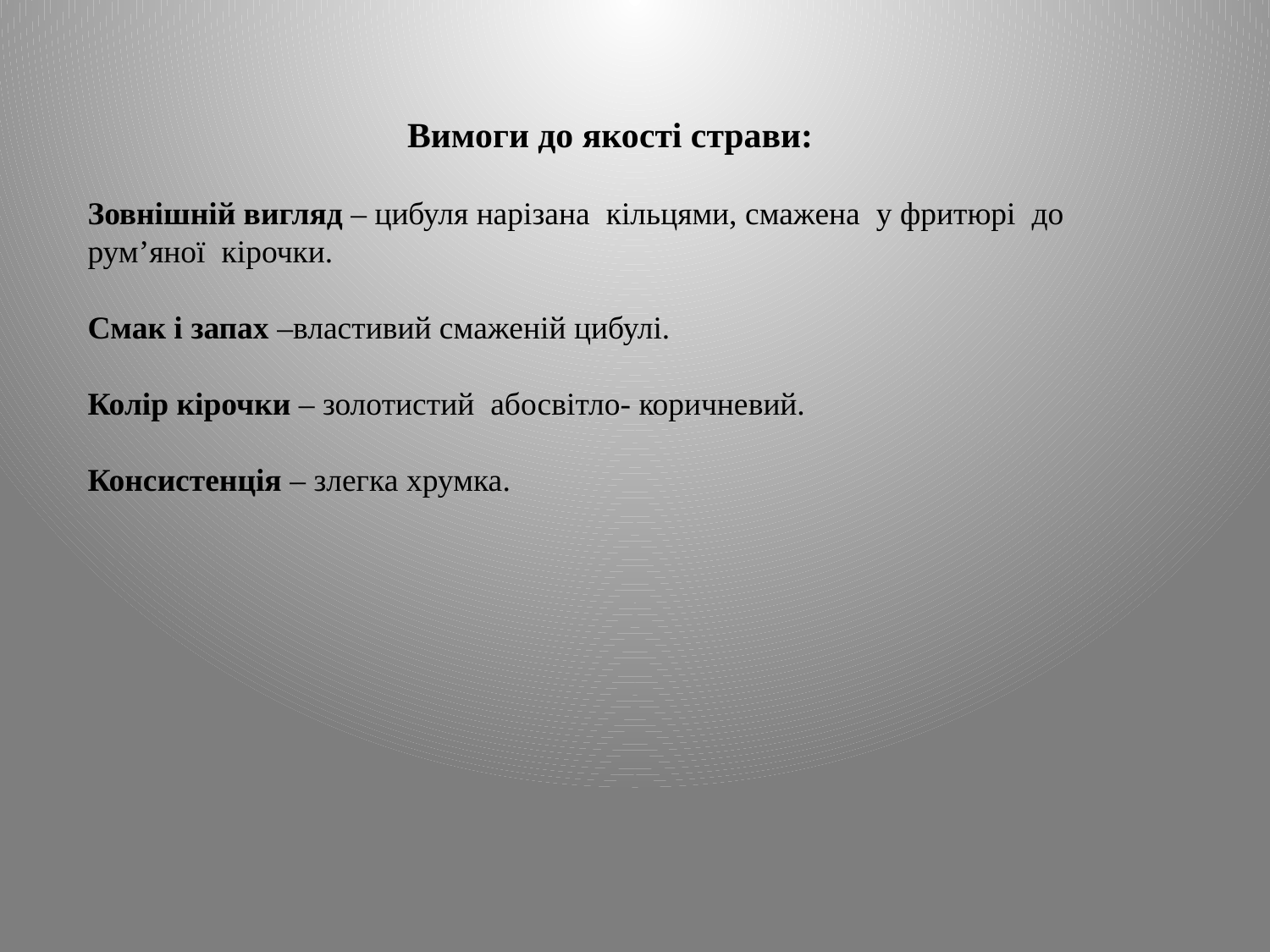

Вимоги до якості страви:

Зовнішній вигляд – цибуля нарізана  кільцями, смажена  у фритюрі  до рум’яної  кірочки.

Смак і запах –властивий смаженій цибулі.

Колір кірочки – золотистий  абосвітло- коричневий.

Консистенція – злегка хрумка.